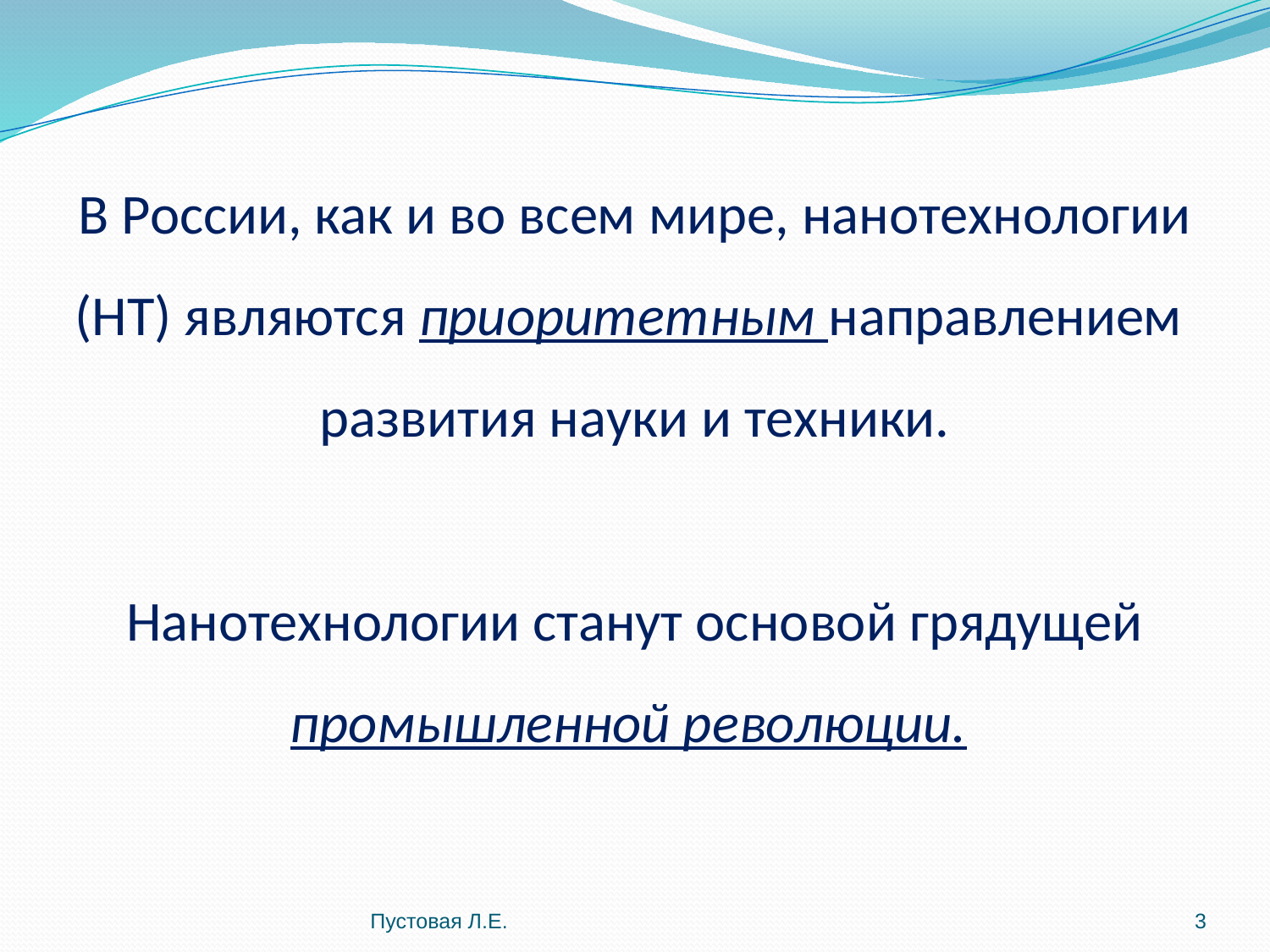

# В России, как и во всем мире, нанотехнологии (НТ) являются приоритетным направлением развития науки и техники. Нанотехнологии станут основой грядущей промышленной революции.
Пустовая Л.Е.
3